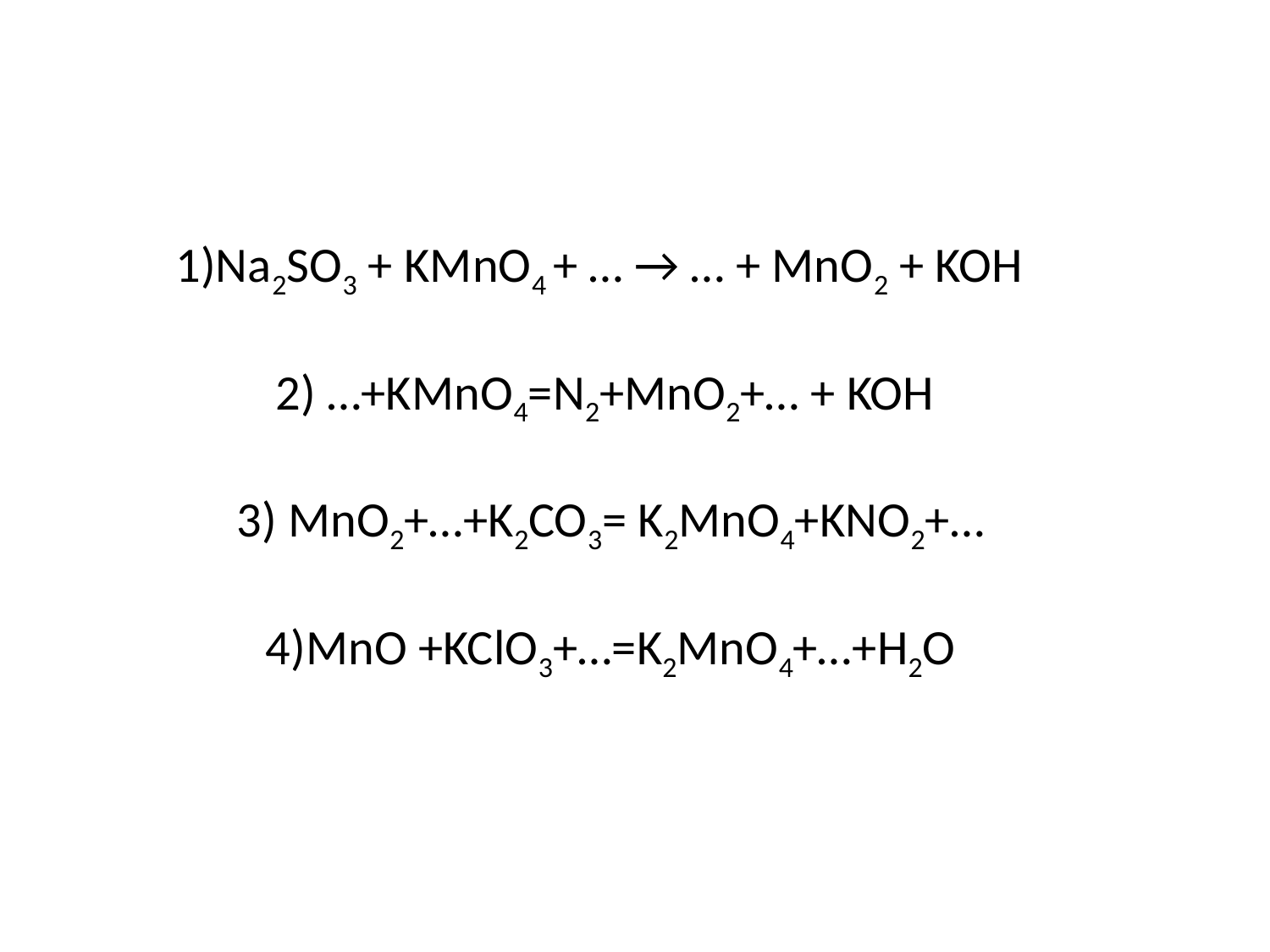

# 1)Na2SO3 + KMnO4 + … → … + MnO2 + KOH 2) …+KMnO4=N2+MnO2+… + KOH 3) MnO2+…+K2CO3= K2MnO4+KNO2+… 4)MnO +KClO3+…=K2MnO4+…+H2O